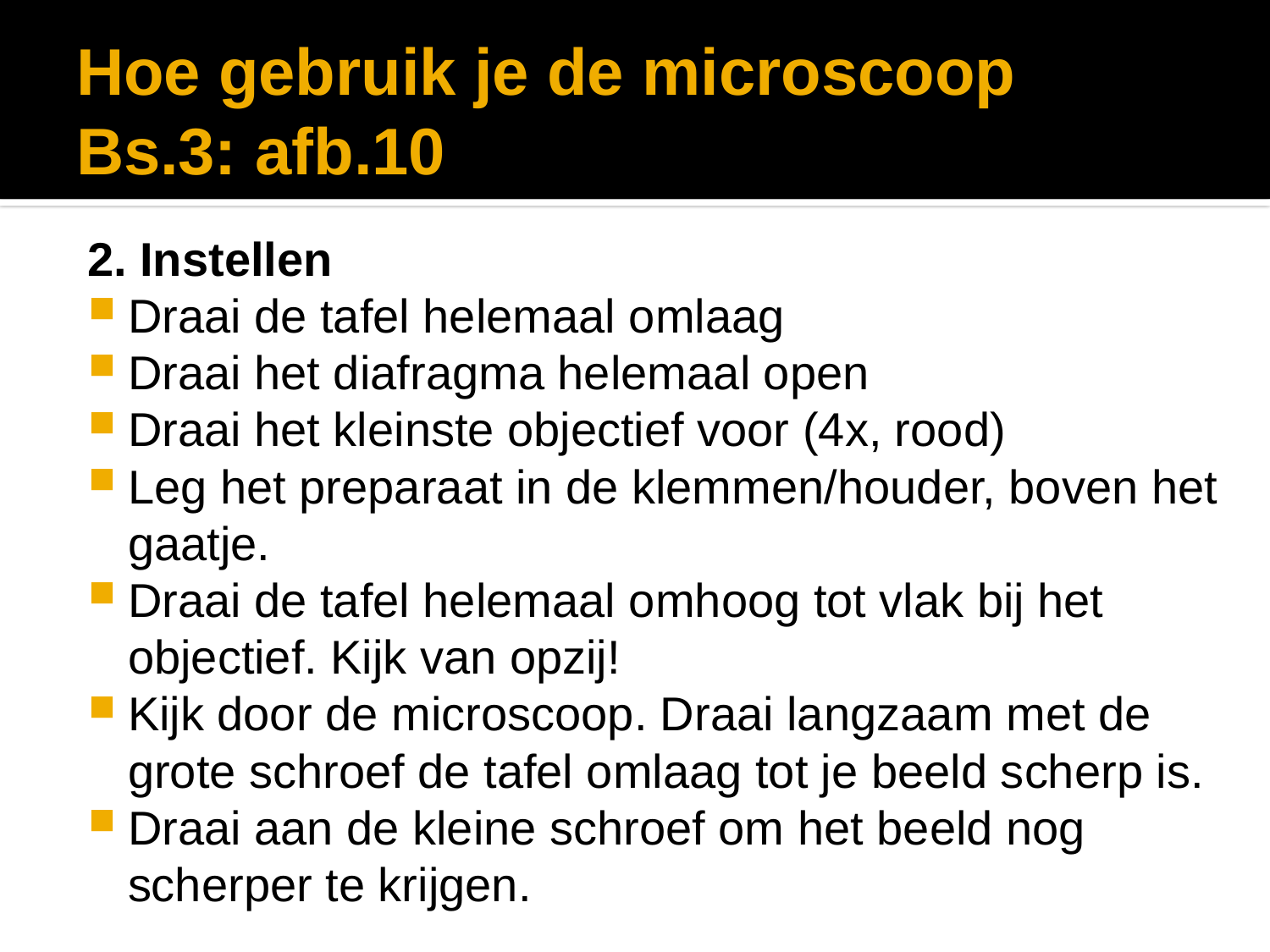

# Hoe gebruik je de microscoop Bs.3: afb.10
2. Instellen
Draai de tafel helemaal omlaag
Draai het diafragma helemaal open
Draai het kleinste objectief voor (4x, rood)
Leg het preparaat in de klemmen/houder, boven het gaatje.
Draai de tafel helemaal omhoog tot vlak bij het objectief. Kijk van opzij!
Kijk door de microscoop. Draai langzaam met de grote schroef de tafel omlaag tot je beeld scherp is.
Draai aan de kleine schroef om het beeld nog scherper te krijgen.